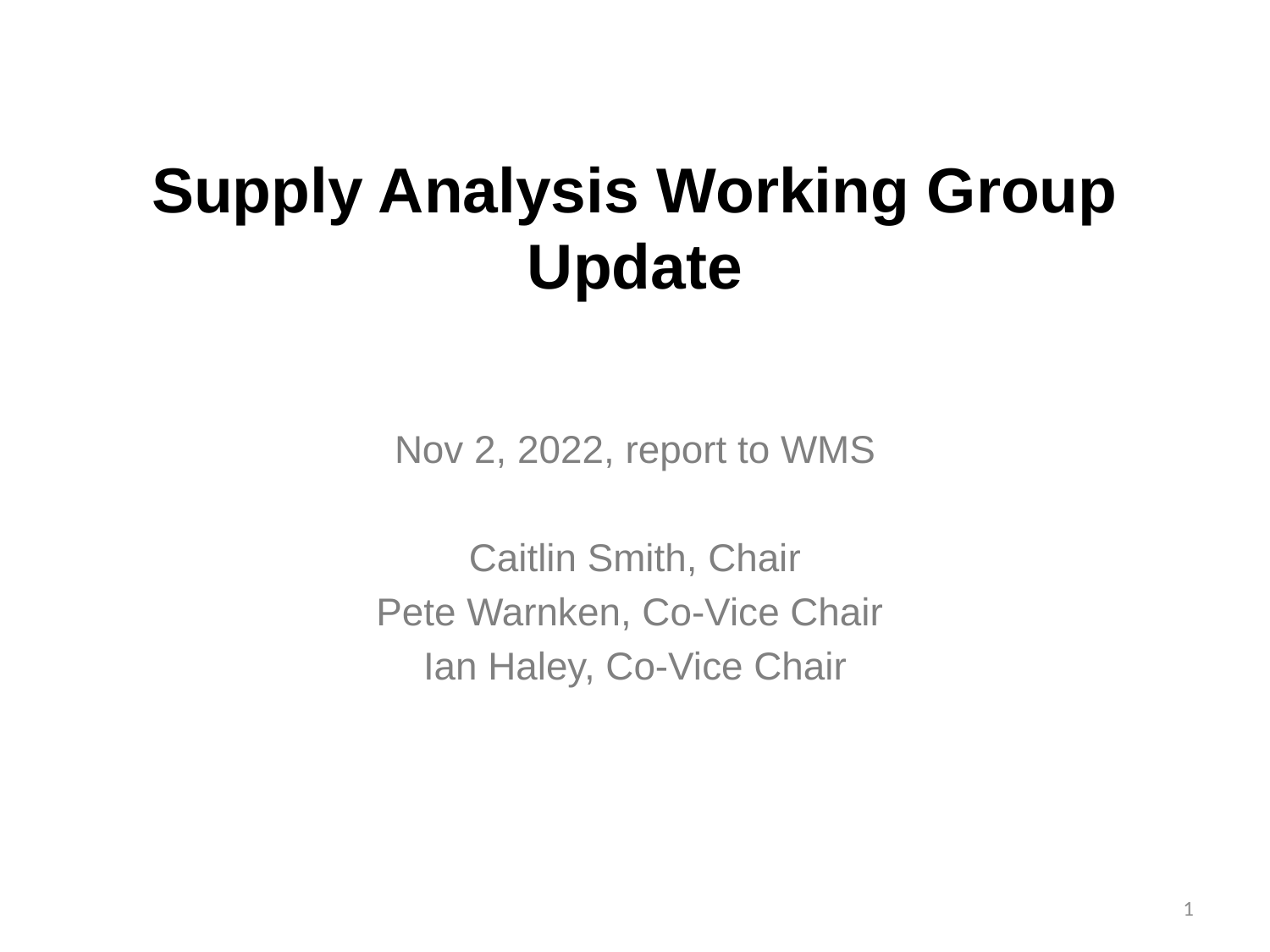

# Supply Analysis Working Group Update
Nov 2, 2022, report to WMS

Caitlin Smith, Chair
Pete Warnken, Co-Vice Chair
Ian Haley, Co-Vice Chair

1